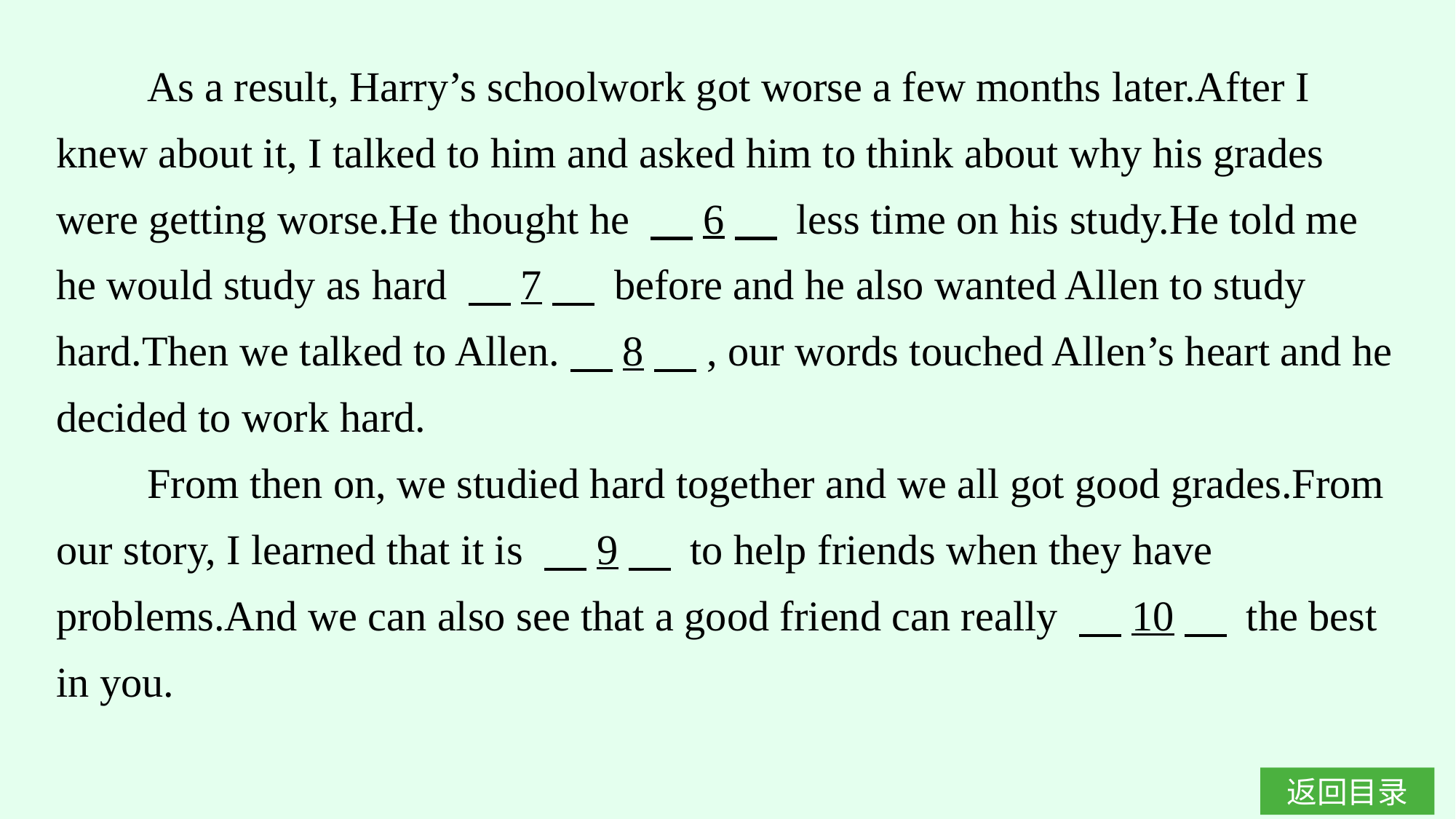

As a result, Harry’s schoolwork got worse a few months later.After I knew about it, I talked to him and asked him to think about why his grades were getting worse.He thought he 　6　 less time on his study.He told me he would study as hard 　7　 before and he also wanted Allen to study hard.Then we talked to Allen.　8　, our words touched Allen’s heart and he decided to work hard.
From then on, we studied hard together and we all got good grades.From our story, I learned that it is 　9　 to help friends when they have problems.And we can also see that a good friend can really 　10　 the best in you.